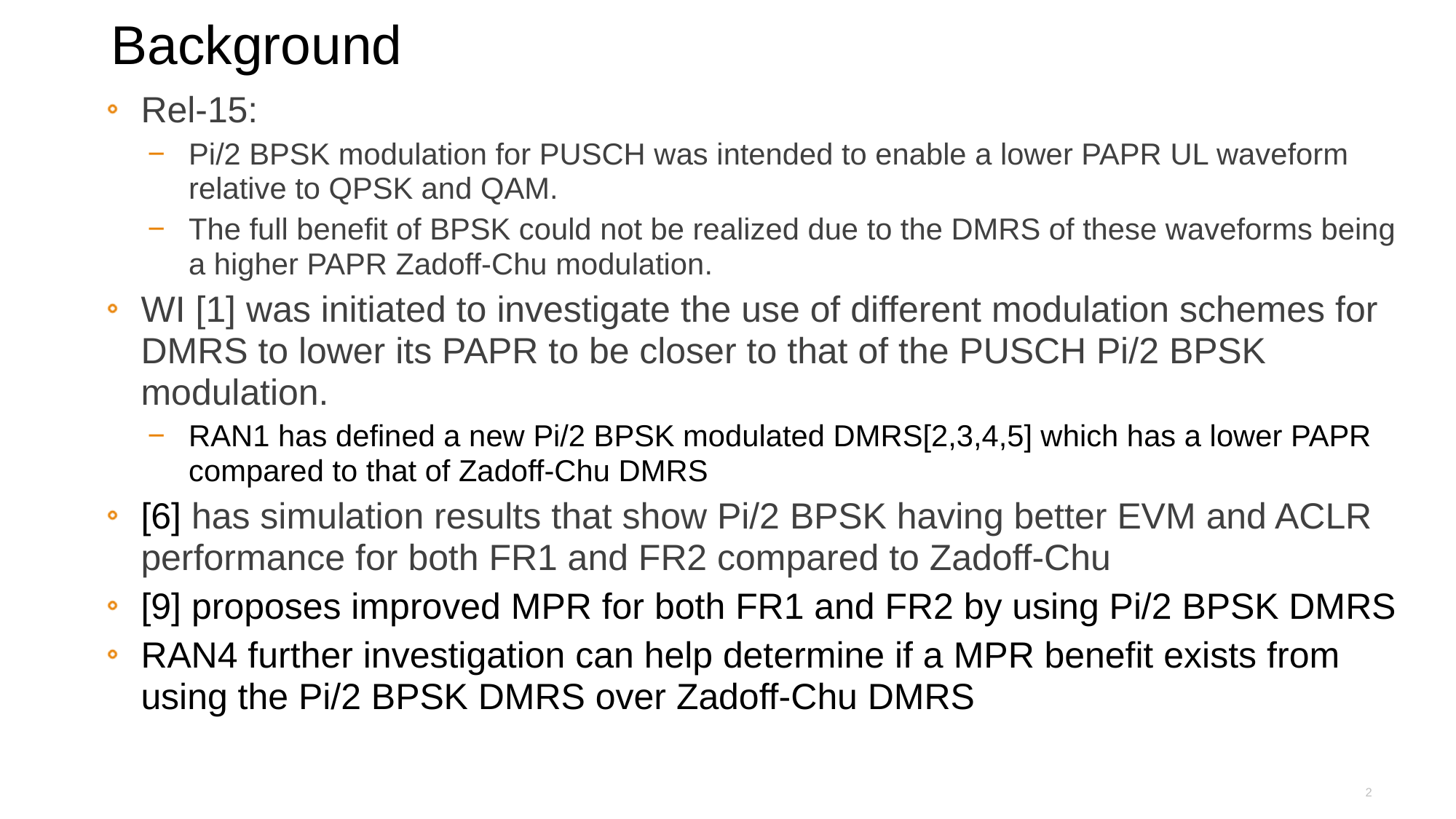

# Background
Rel-15:
Pi/2 BPSK modulation for PUSCH was intended to enable a lower PAPR UL waveform relative to QPSK and QAM.
The full benefit of BPSK could not be realized due to the DMRS of these waveforms being a higher PAPR Zadoff-Chu modulation.
WI [1] was initiated to investigate the use of different modulation schemes for DMRS to lower its PAPR to be closer to that of the PUSCH Pi/2 BPSK modulation.
RAN1 has defined a new Pi/2 BPSK modulated DMRS[2,3,4,5] which has a lower PAPR compared to that of Zadoff-Chu DMRS
[6] has simulation results that show Pi/2 BPSK having better EVM and ACLR performance for both FR1 and FR2 compared to Zadoff-Chu
[9] proposes improved MPR for both FR1 and FR2 by using Pi/2 BPSK DMRS
RAN4 further investigation can help determine if a MPR benefit exists from using the Pi/2 BPSK DMRS over Zadoff-Chu DMRS